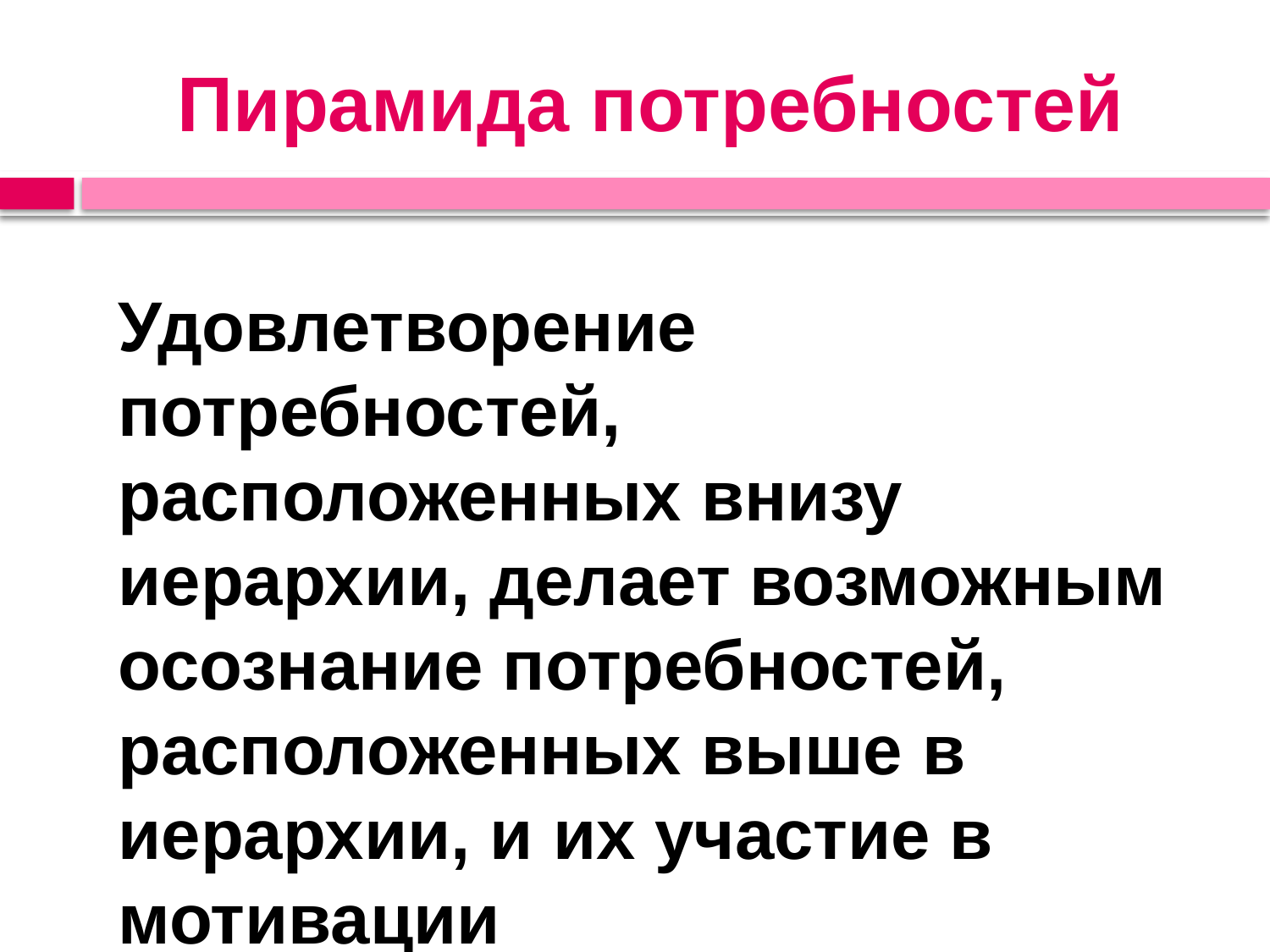

# Пирамида потребностей
Удовлетворение потребностей, расположенных внизу иерархии, делает возможным осознание потребностей, расположенных выше в иерархии, и их участие в мотивации